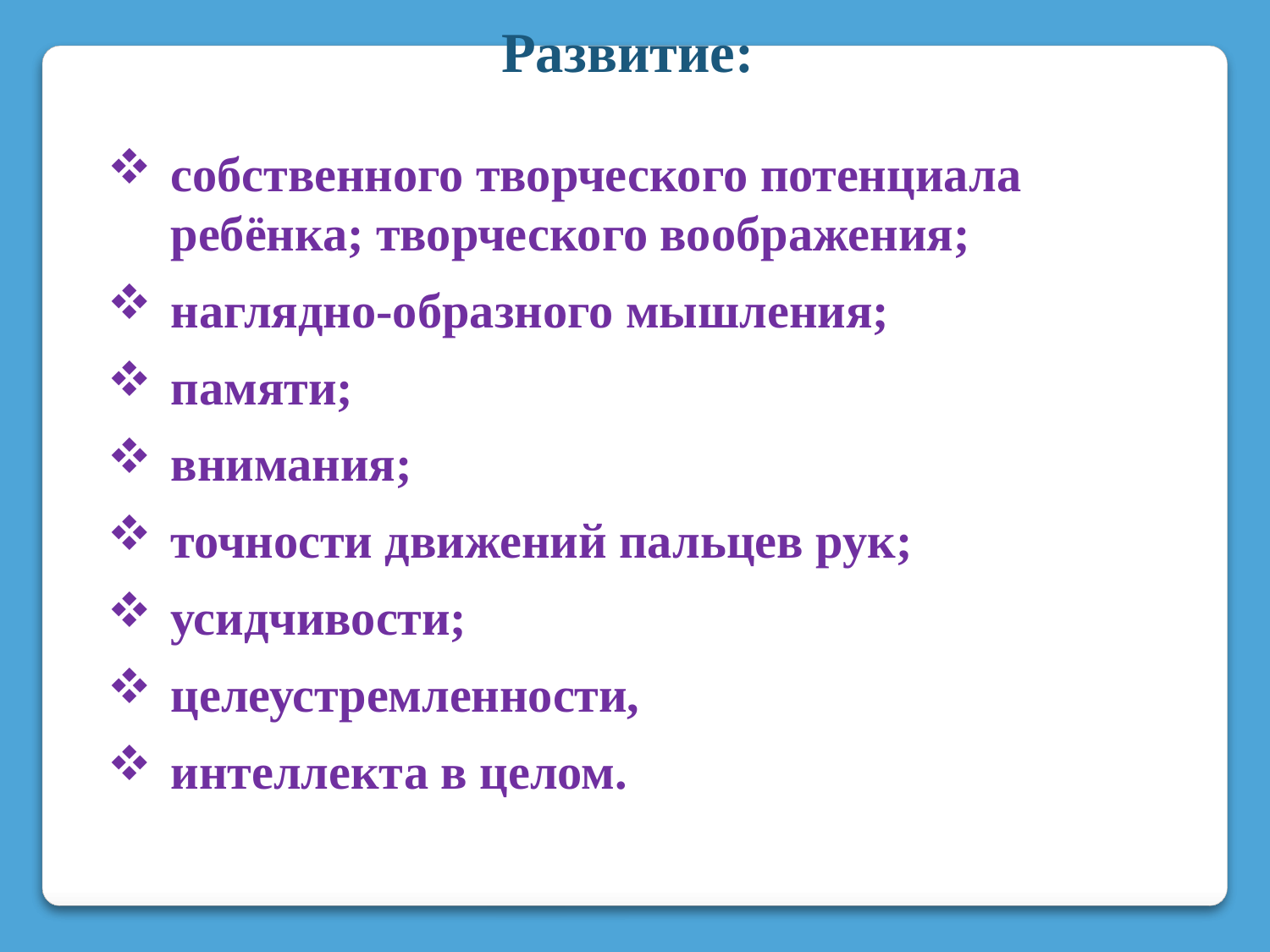

Развитие:
собственного творческого потенциала ребёнка; творческого воображения;
наглядно-образного мышления;
памяти;
внимания;
точности движений пальцев рук;
усидчивости;
целеустремленности,
интеллекта в целом.